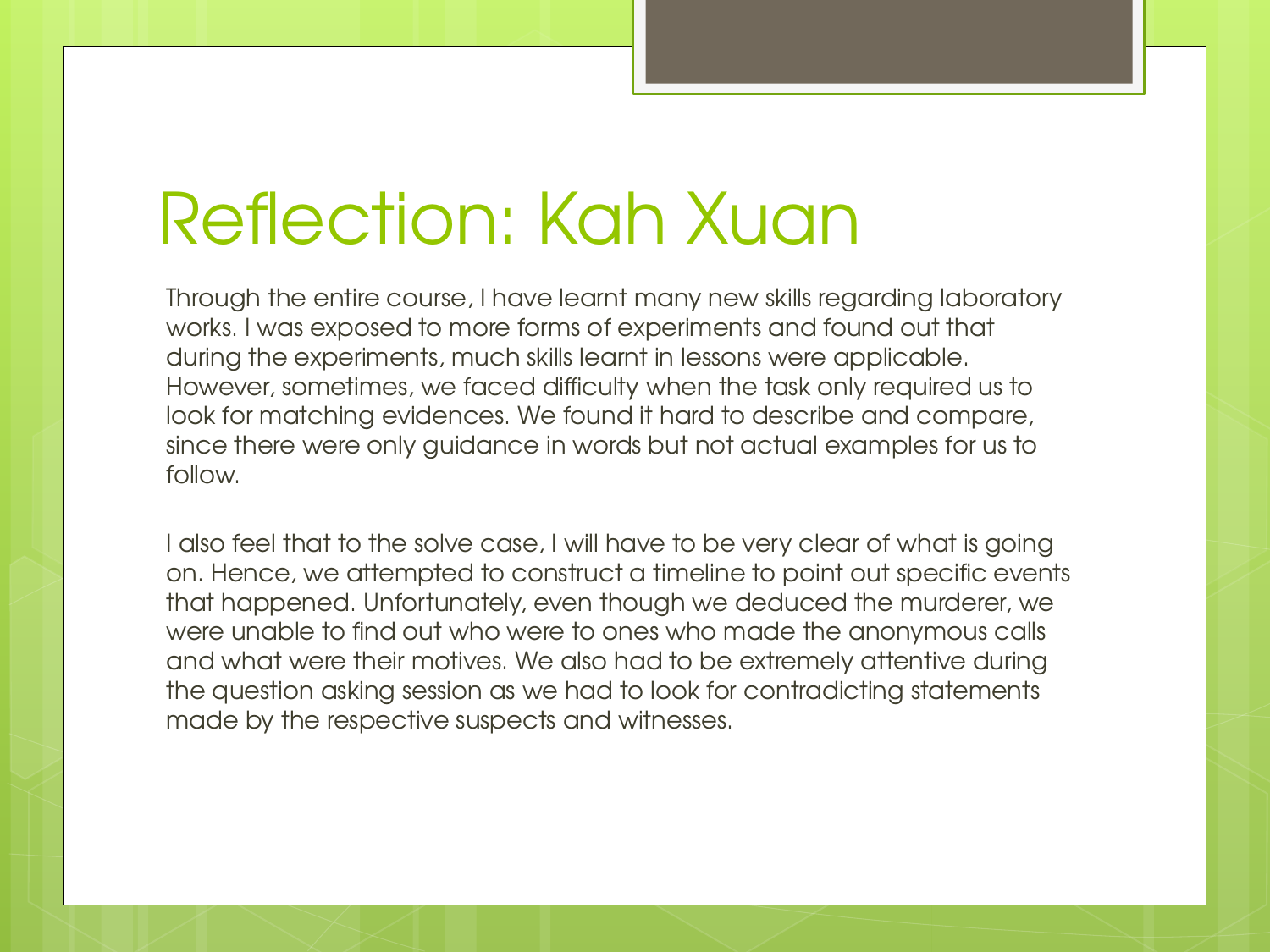

# Reflection: Kah Xuan
Through the entire course, I have learnt many new skills regarding laboratory works. I was exposed to more forms of experiments and found out that during the experiments, much skills learnt in lessons were applicable. However, sometimes, we faced difficulty when the task only required us to look for matching evidences. We found it hard to describe and compare, since there were only guidance in words but not actual examples for us to follow.

I also feel that to the solve case, I will have to be very clear of what is going on. Hence, we attempted to construct a timeline to point out specific events that happened. Unfortunately, even though we deduced the murderer, we were unable to find out who were to ones who made the anonymous calls and what were their motives. We also had to be extremely attentive during the question asking session as we had to look for contradicting statements made by the respective suspects and witnesses.